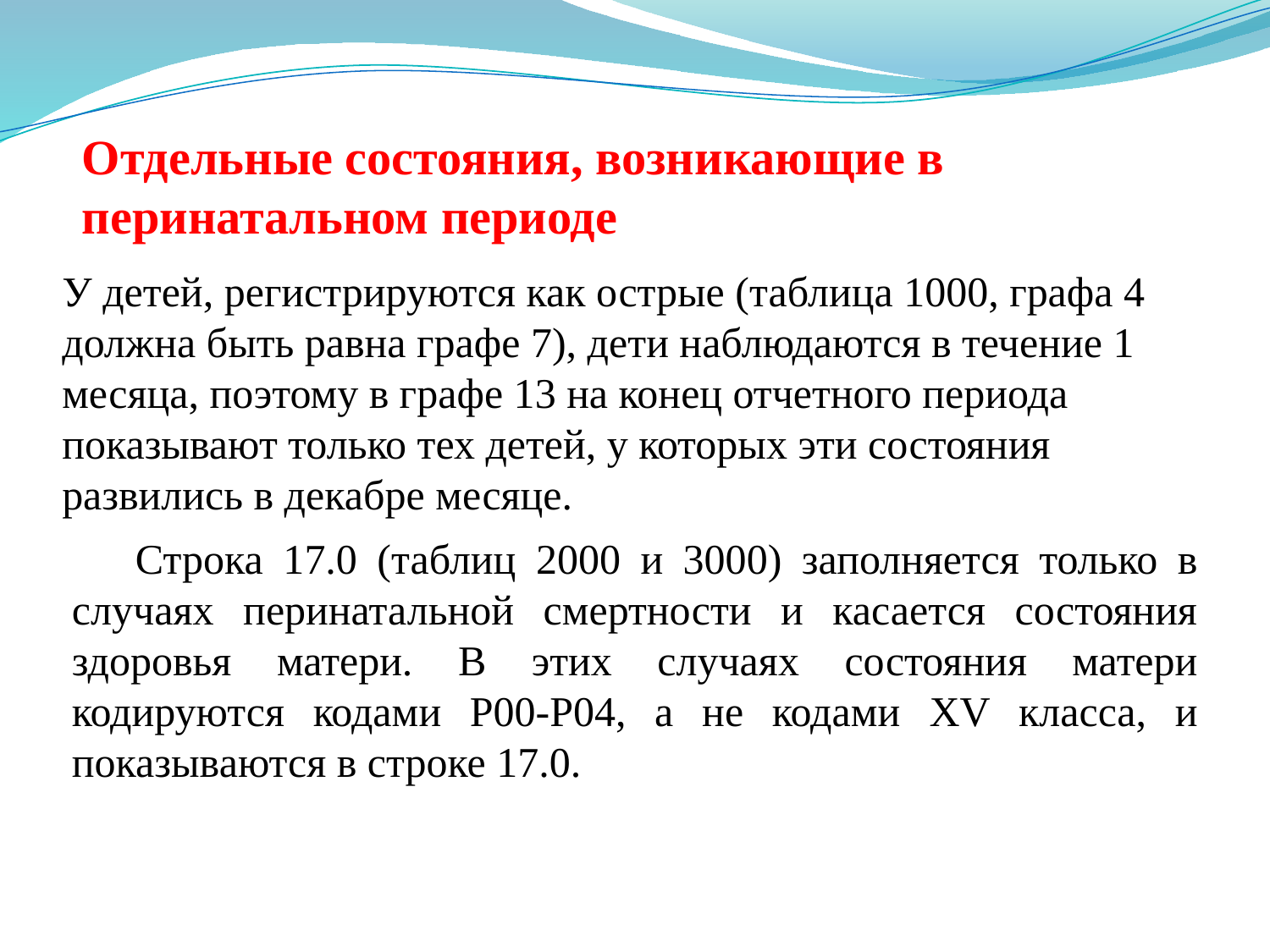

Отдельные состояния, возникающие в перинатальном периоде

У детей, регистрируются как острые (таблица 1000, графа 4 должна быть равна графе 7), дети наблюдаются в течение 1 месяца, поэтому в графе 13 на конец отчетного периода показывают только тех детей, у которых эти состояния развились в декабре месяце.

Строка 17.0 (таблиц 2000 и 3000) заполняется только в случаях перинатальной смертности и касается состояния здоровья матери. В этих случаях состояния матери кодируются кодами Р00-Р04, а не кодами XV класса, и показываются в строке 17.0.